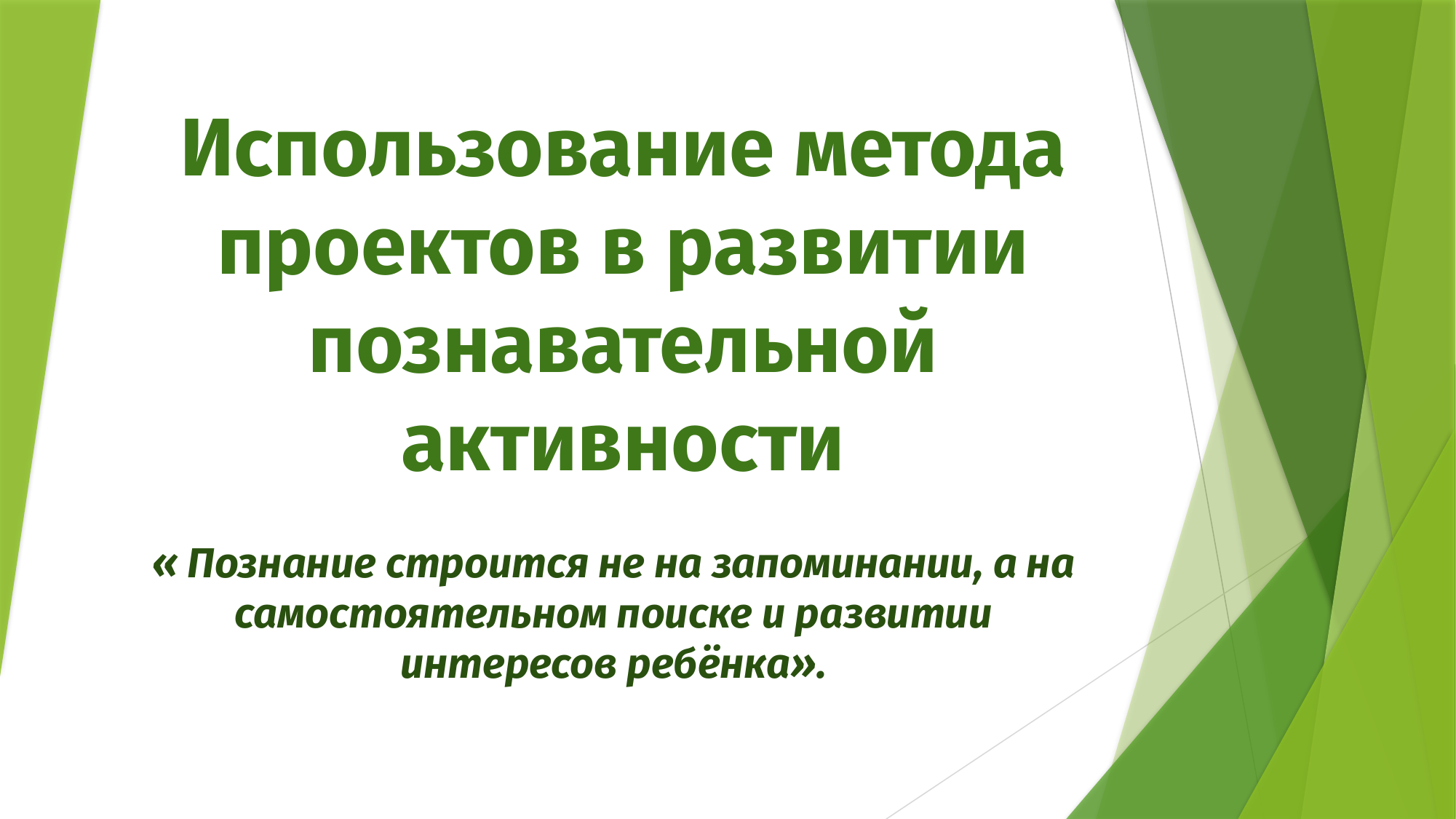

# Использование метода проектов в развитии познавательной активности
« Познание строится не на запоминании, а на самостоятельном поиске и развитии интересов ребёнка».